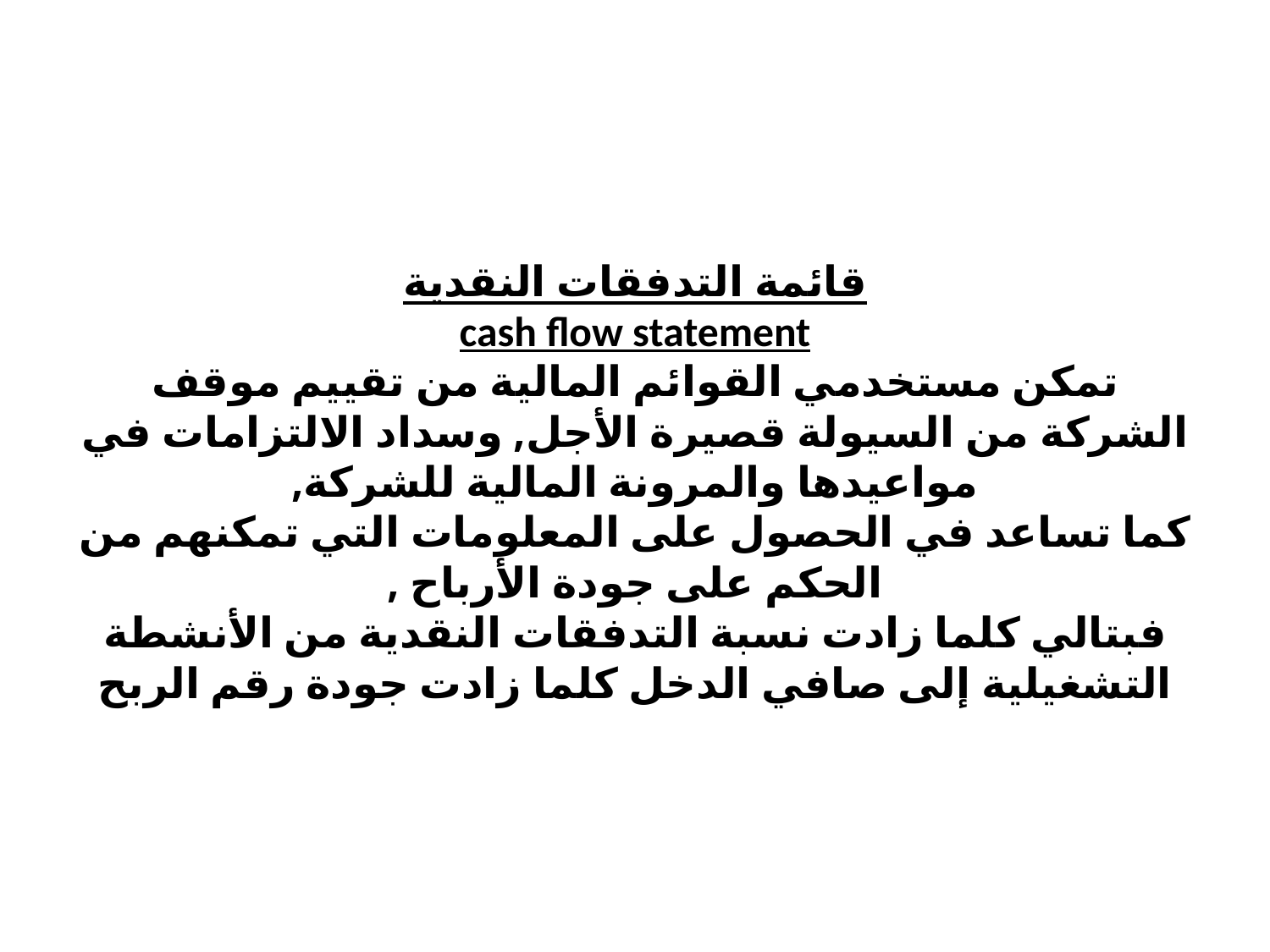

# قائمة التدفقات النقدية cash flow statement تمكن مستخدمي القوائم المالية من تقييم موقف الشركة من السيولة قصيرة الأجل, وسداد الالتزامات في مواعيدها والمرونة المالية للشركة, كما تساعد في الحصول على المعلومات التي تمكنهم من الحكم على جودة الأرباح , فبتالي كلما زادت نسبة التدفقات النقدية من الأنشطة التشغيلية إلى صافي الدخل كلما زادت جودة رقم الربح